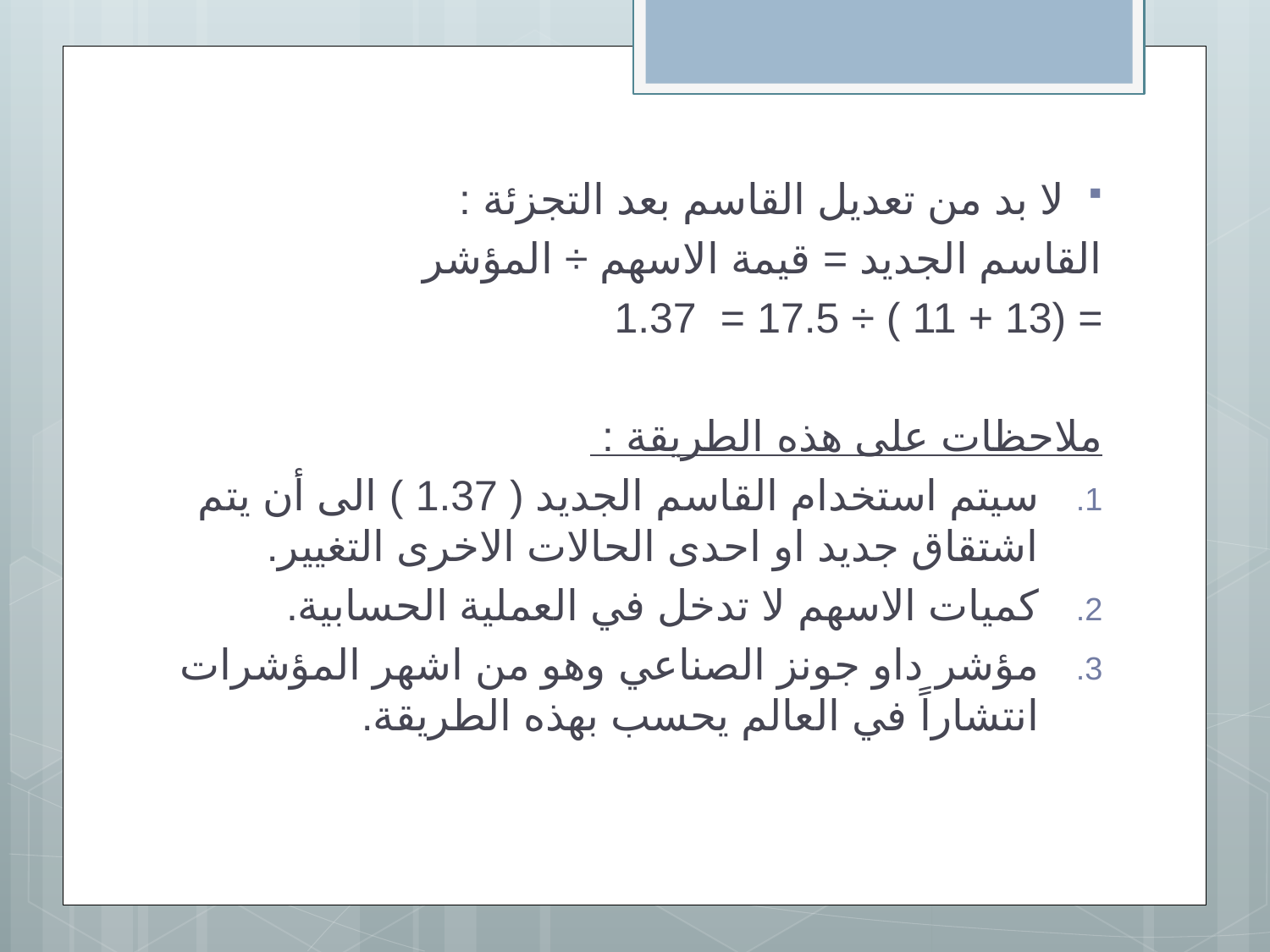

لا بد من تعديل القاسم بعد التجزئة :
القاسم الجديد = قيمة الاسهم ÷ المؤشر
	= (13 + 11 ) ÷ 17.5 =  1.37

ملاحظات على هذه الطريقة :
سيتم استخدام القاسم الجديد ( 1.37 ) الى أن يتم اشتقاق جديد او احدى الحالات الاخرى التغيير.
كميات الاسهم لا تدخل في العملية الحسابية.
مؤشر داو جونز الصناعي وهو من اشهر المؤشرات انتشاراً في العالم يحسب بهذه الطريقة.